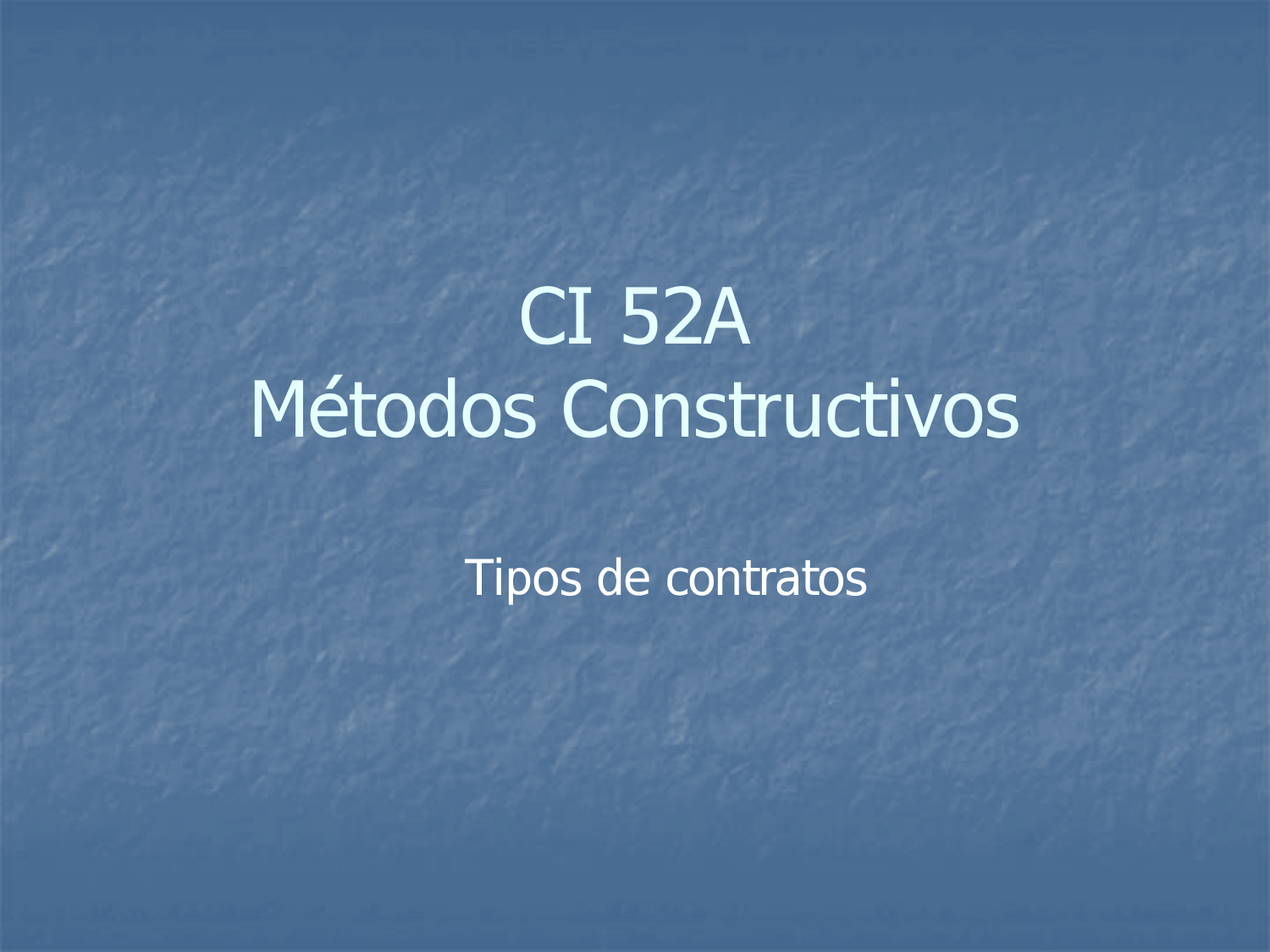

# CI 52A Métodos Constructivos
Tipos de contratos